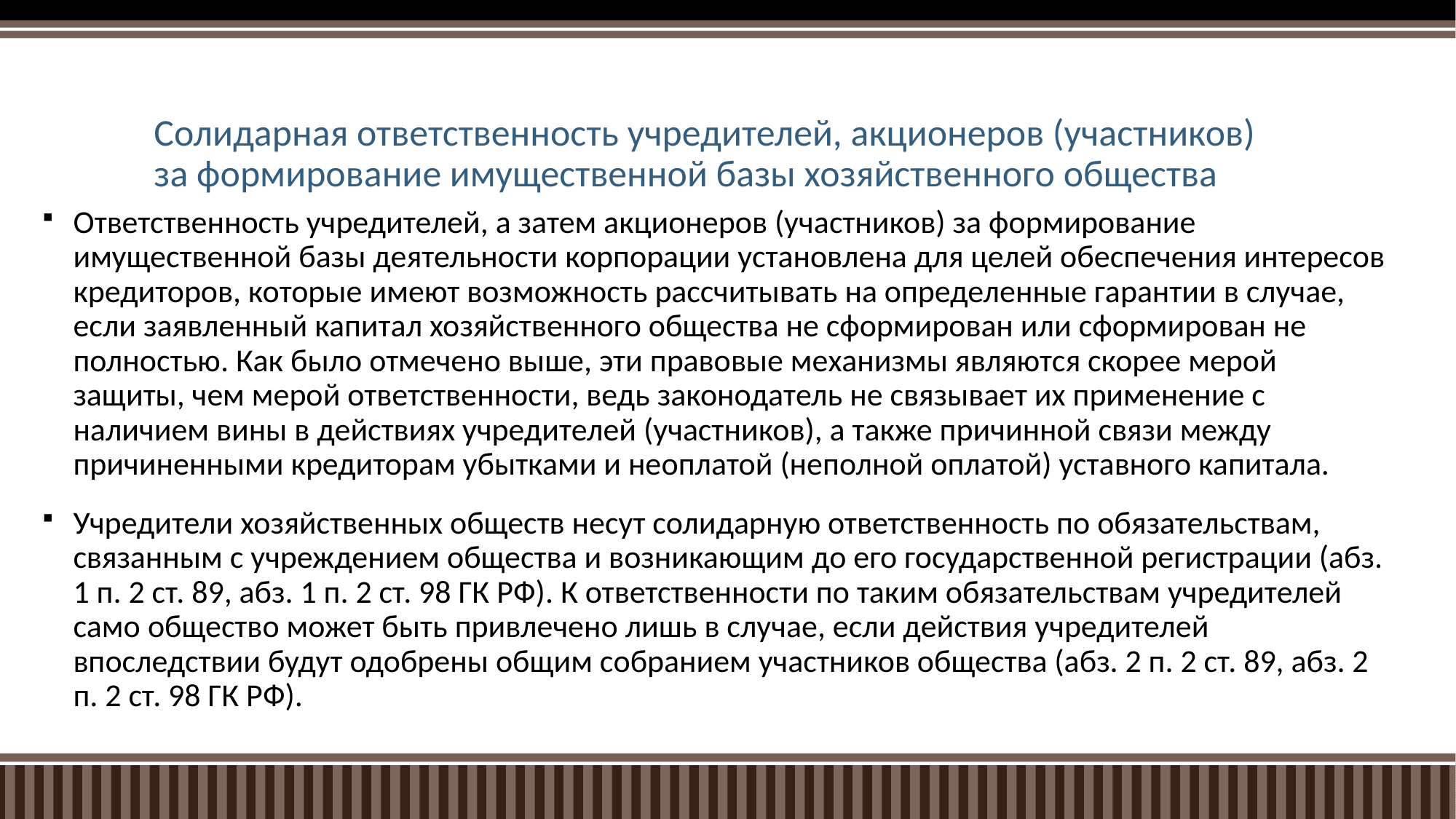

# Солидарная ответственность учредителей, акционеров (участников) за формирование имущественной базы хозяйственного общества
Ответственность учредителей, а затем акционеров (участников) за формирование имущественной базы деятельности корпорации установлена для целей обеспечения интересов кредиторов, которые имеют возможность рассчитывать на определенные гарантии в случае, если заявленный капитал хозяйственного общества не сформирован или сформирован не полностью. Как было отмечено выше, эти правовые механизмы являются скорее мерой защиты, чем мерой ответственности, ведь законодатель не связывает их применение с наличием вины в действиях учредителей (участников), а также причинной связи между причиненными кредиторам убытками и неоплатой (неполной оплатой) уставного капитала.
Учредители хозяйственных обществ несут солидарную ответственность по обязательствам, связанным с учреждением общества и возникающим до его государственной регистрации (абз. 1 п. 2 ст. 89, абз. 1 п. 2 ст. 98 ГК РФ). К ответственности по таким обязательствам учредителей само общество может быть привлечено лишь в случае, если действия учредителей впоследствии будут одобрены общим собранием участников общества (абз. 2 п. 2 ст. 89, абз. 2 п. 2 ст. 98 ГК РФ).